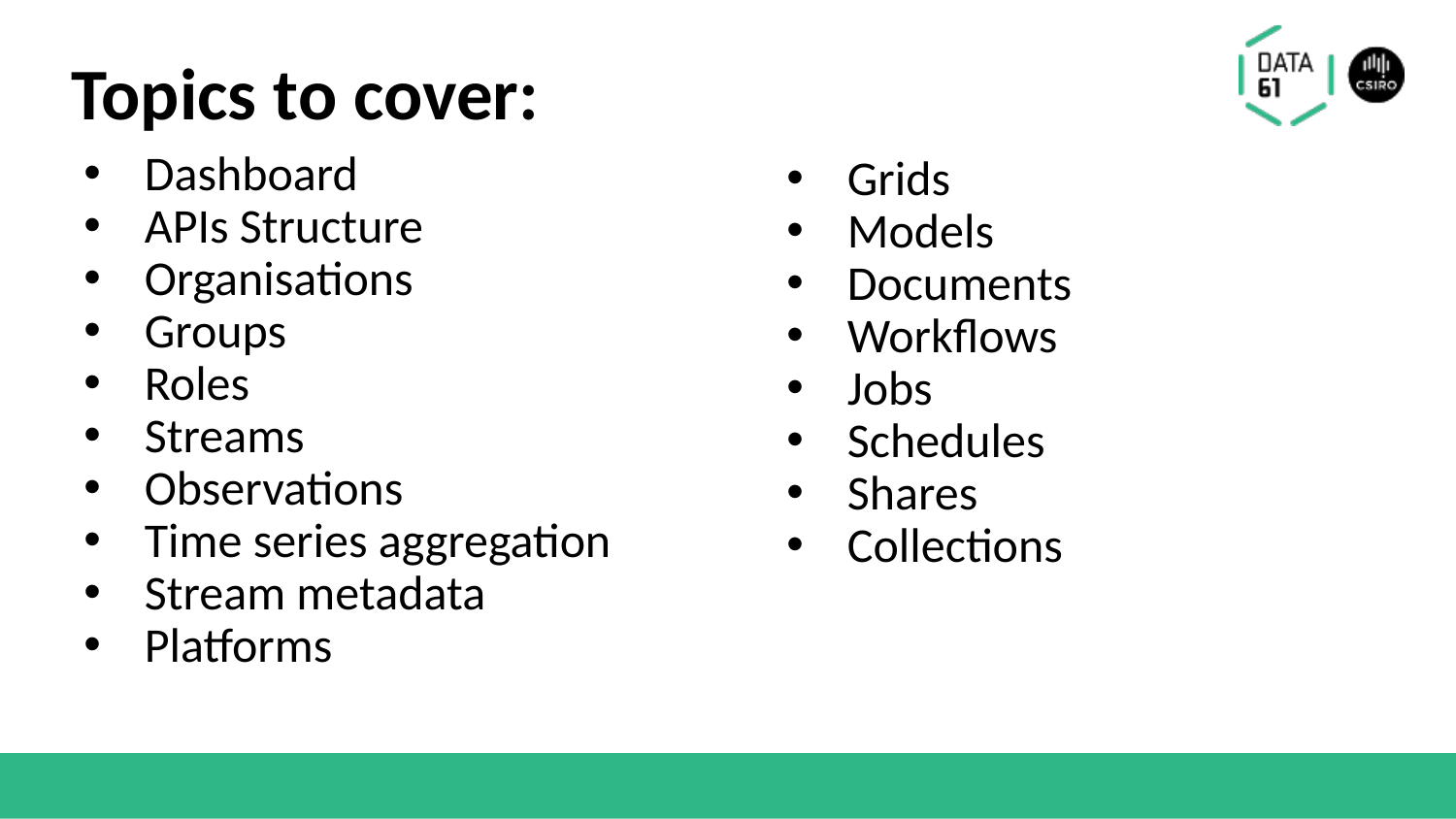

# Topics to cover:
Dashboard
APIs Structure
Organisations
Groups
Roles
Streams
Observations
Time series aggregation
Stream metadata
Platforms

Grids
Models
Documents
Workflows
Jobs
Schedules
Shares
Collections